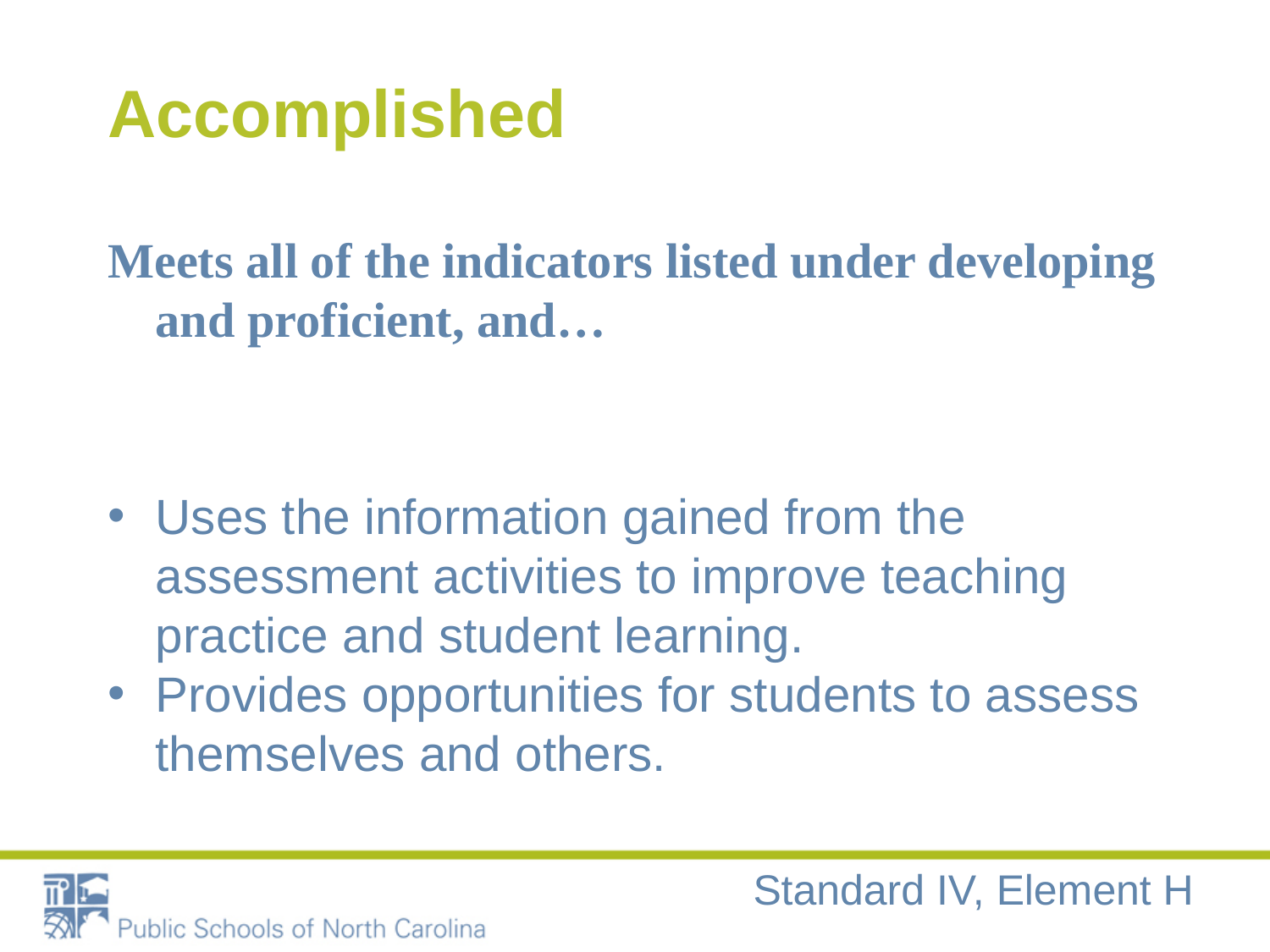

# Accomplished
Meets all of the indicators listed under developing and proficient, and…

Uses the information gained from the assessment activities to improve teaching practice and student learning.
Provides opportunities for students to assess themselves and others.

Standard IV, Element H